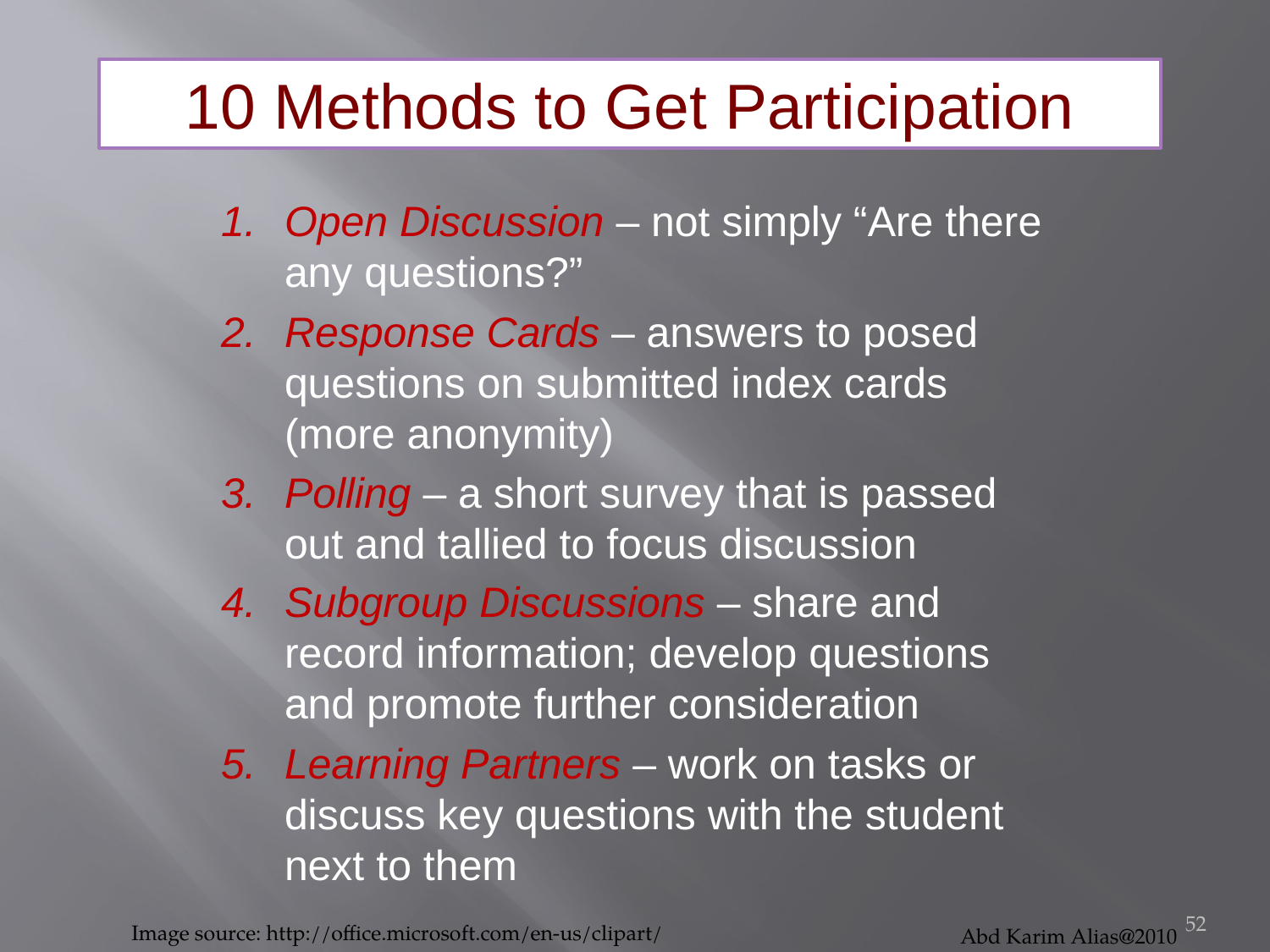

10 Methods to Get Participation
Open Discussion – not simply “Are there any questions?”
Response Cards – answers to posed questions on submitted index cards (more anonymity)
Polling – a short survey that is passed out and tallied to focus discussion
Subgroup Discussions – share and record information; develop questions and promote further consideration
Learning Partners – work on tasks or discuss key questions with the student next to them
52
Abd Karim Alias@2010
Image source: http://office.microsoft.com/en-us/clipart/